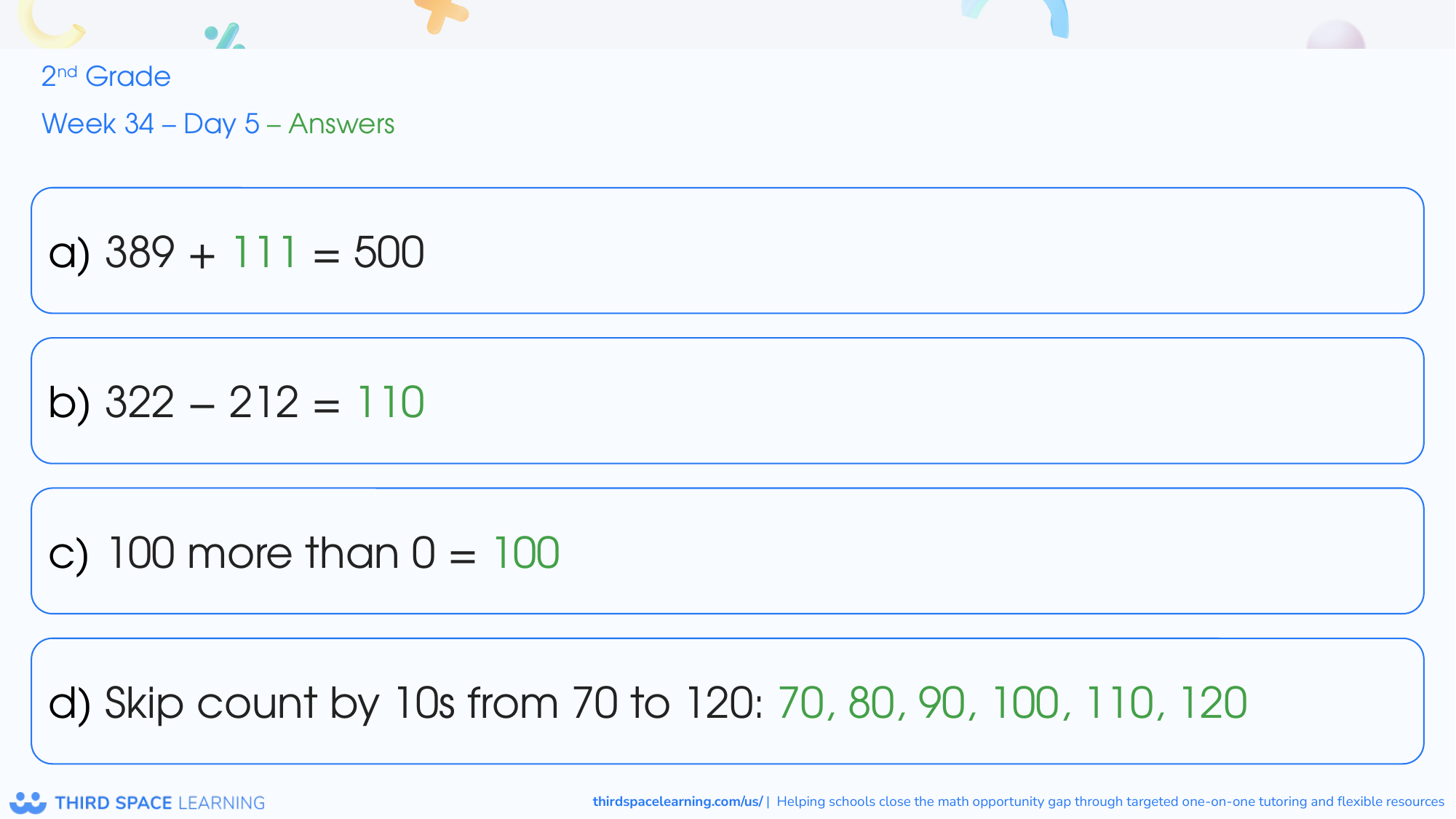

2nd Grade
Week 34 – Day 5 – Answers
389 + 111 = 500
322 − 212 = 110
100 more than 0 = 100
Skip count by 10s from 70 to 120: 70, 80, 90, 100, 110, 120